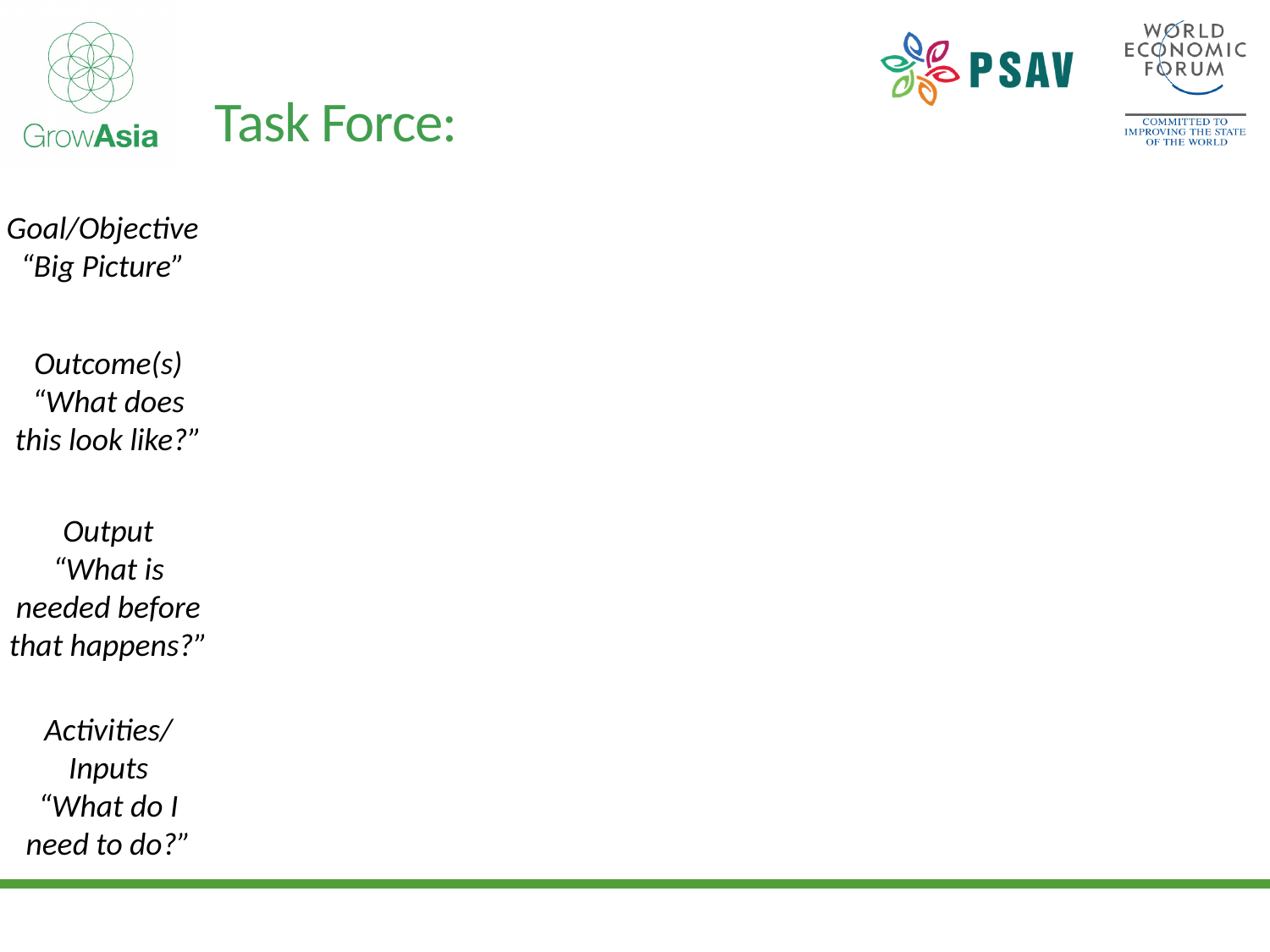

# Task Force:
Goal/Objective
“Big Picture”

Outcome(s)
“What does this look like?”
Output
“What is needed before that happens?”
Activities/ Inputs
“What do I need to do?”